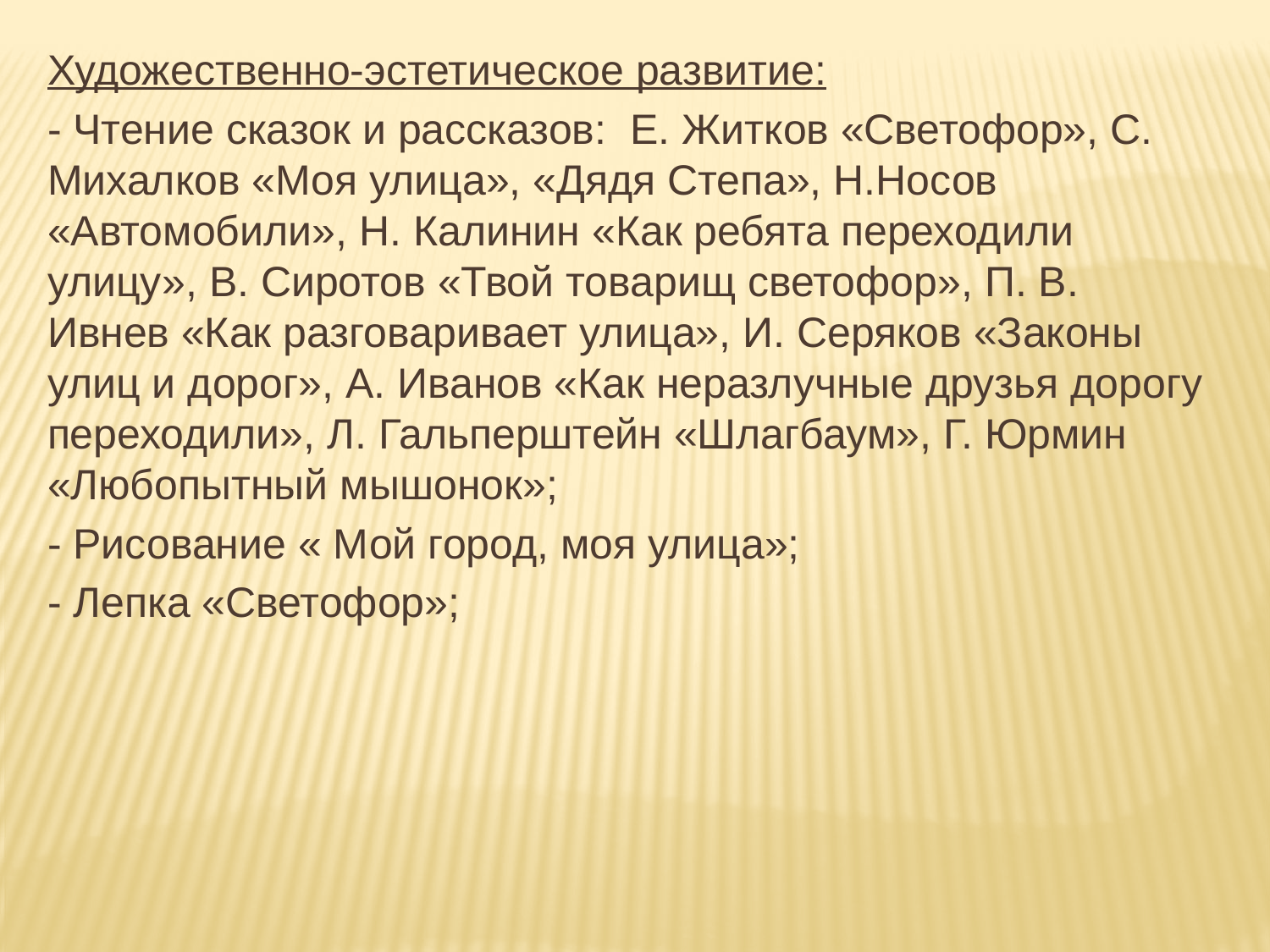

Художественно-эстетическое развитие:
- Чтение сказок и рассказов:  Е. Житков «Светофор», С. Михалков «Моя улица», «Дядя Степа», Н.Носов «Автомобили», Н. Калинин «Как ребята переходили улицу», В. Сиротов «Твой товарищ светофор», П. В. Ивнев «Как разговаривает улица», И. Серяков «Законы улиц и дорог», А. Иванов «Как неразлучные друзья дорогу переходили», Л. Гальперштейн «Шлагбаум», Г. Юрмин «Любопытный мышонок»;
- Рисование « Мой город, моя улица»;
- Лепка «Светофор»;